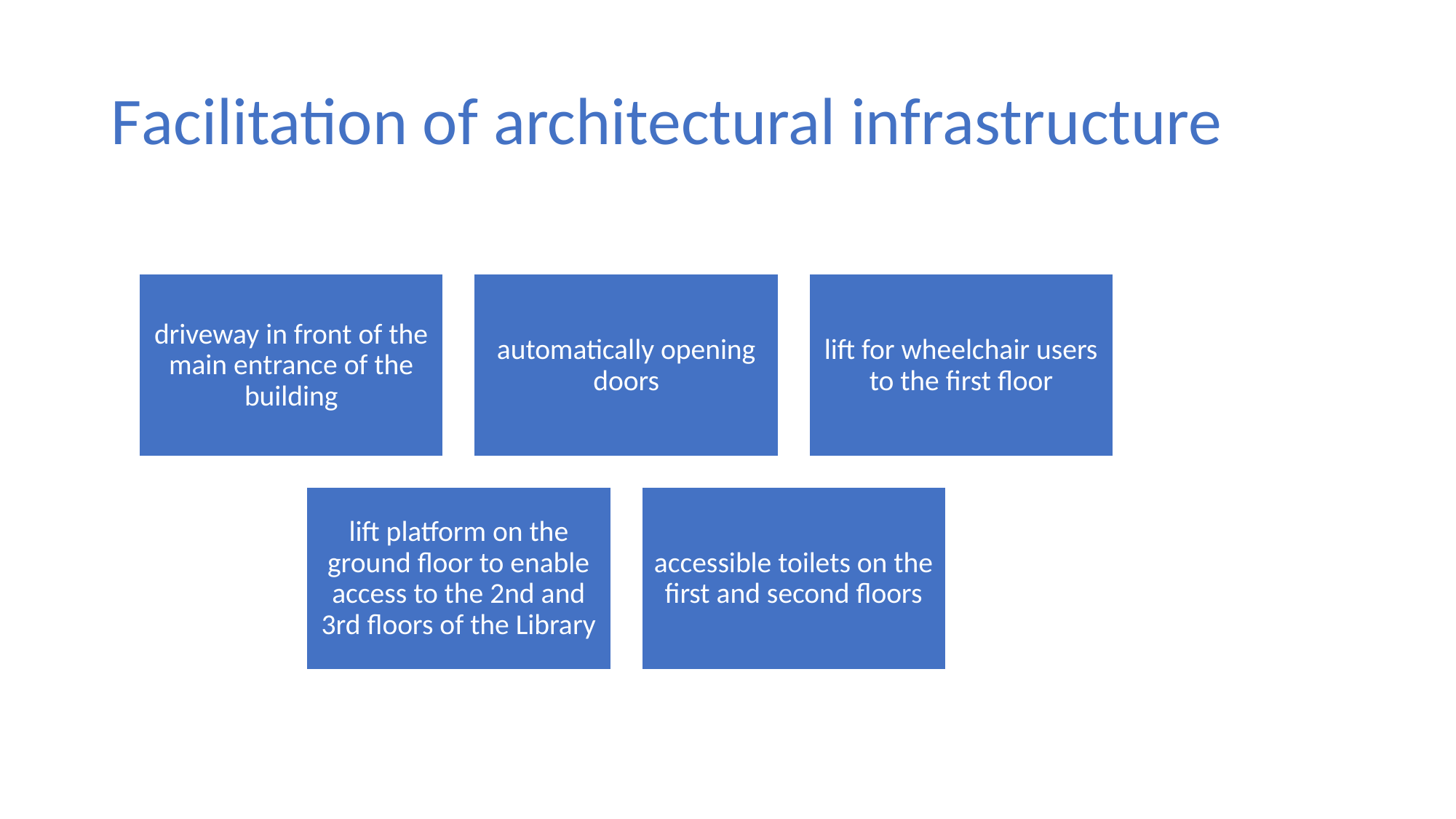

# Facilitation of architectural infrastructure
driveway in front of the main entrance of the building
automatically opening doors
lift for wheelchair users to the first floor
lift platform on the ground floor to enable access to the 2nd and 3rd floors of the Library
accessible toilets on the first and second floors